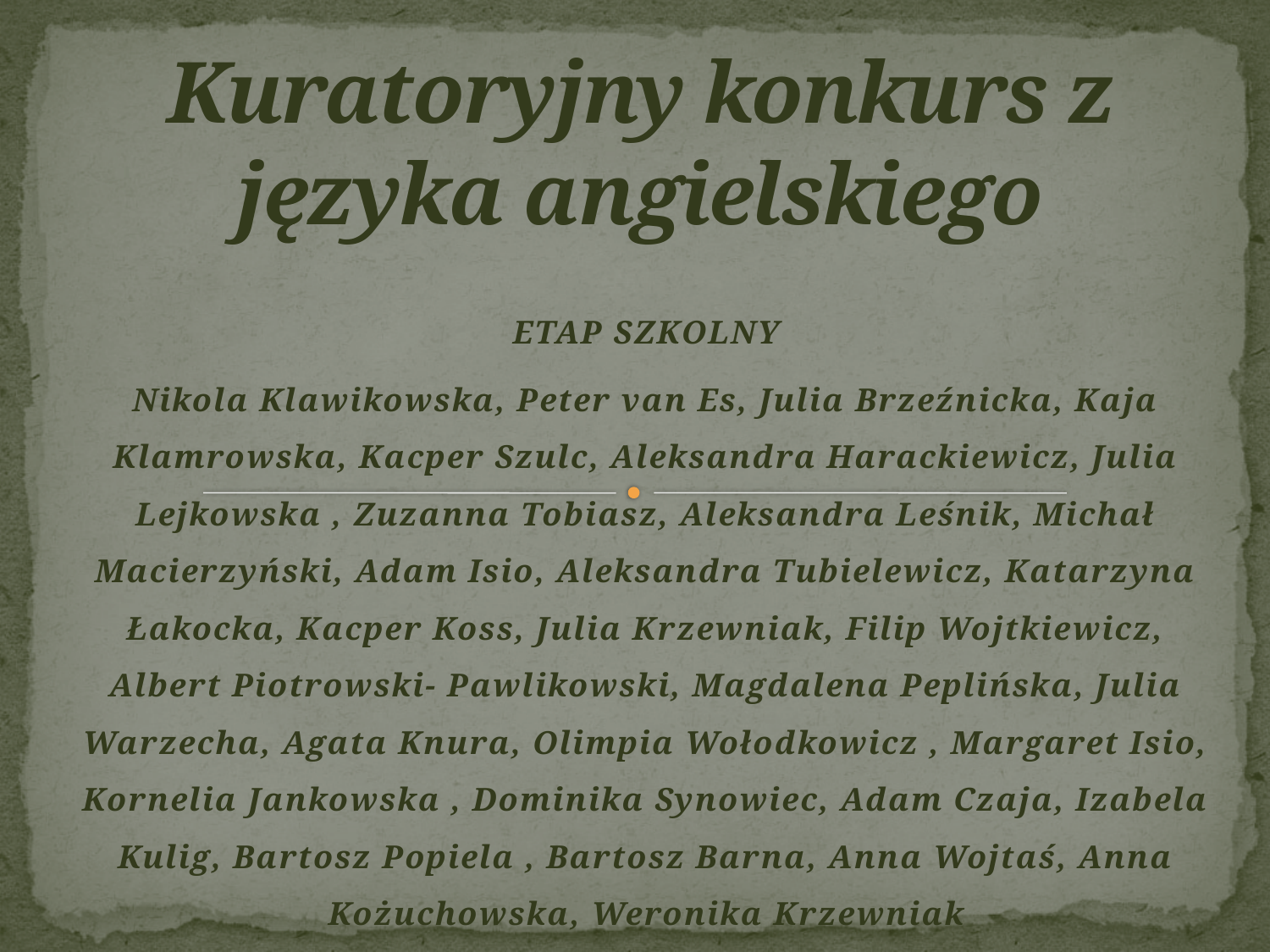

# Kuratoryjny konkurs z języka angielskiego

ETAP SZKOLNY
Nikola Klawikowska, Peter van Es, Julia Brzeźnicka, Kaja Klamrowska, Kacper Szulc, Aleksandra Harackiewicz, Julia Lejkowska , Zuzanna Tobiasz, Aleksandra Leśnik, Michał Macierzyński, Adam Isio, Aleksandra Tubielewicz, Katarzyna Łakocka, Kacper Koss, Julia Krzewniak, Filip Wojtkiewicz, Albert Piotrowski- Pawlikowski, Magdalena Peplińska, Julia Warzecha, Agata Knura, Olimpia Wołodkowicz , Margaret Isio, Kornelia Jankowska , Dominika Synowiec, Adam Czaja, Izabela Kulig, Bartosz Popiela , Bartosz Barna, Anna Wojtaś, Anna Kożuchowska, Weronika Krzewniak